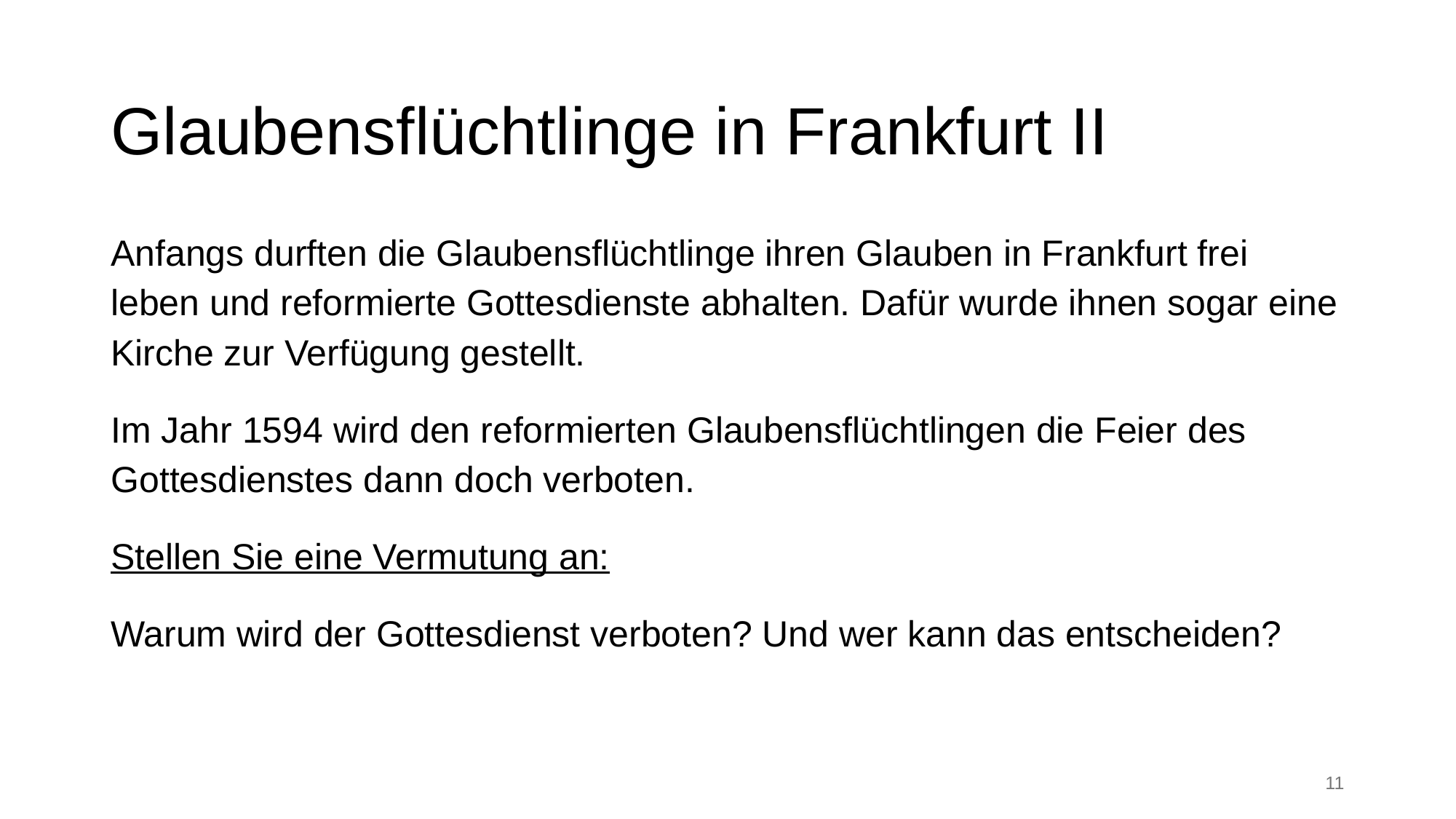

# Glaubensflüchtlinge in Frankfurt II
Anfangs durften die Glaubensflüchtlinge ihren Glauben in Frankfurt frei leben und reformierte Gottesdienste abhalten. Dafür wurde ihnen sogar eine Kirche zur Verfügung gestellt.
Im Jahr 1594 wird den reformierten Glaubensflüchtlingen die Feier des Gottesdienstes dann doch verboten.
Stellen Sie eine Vermutung an:
Warum wird der Gottesdienst verboten? Und wer kann das entscheiden?

11